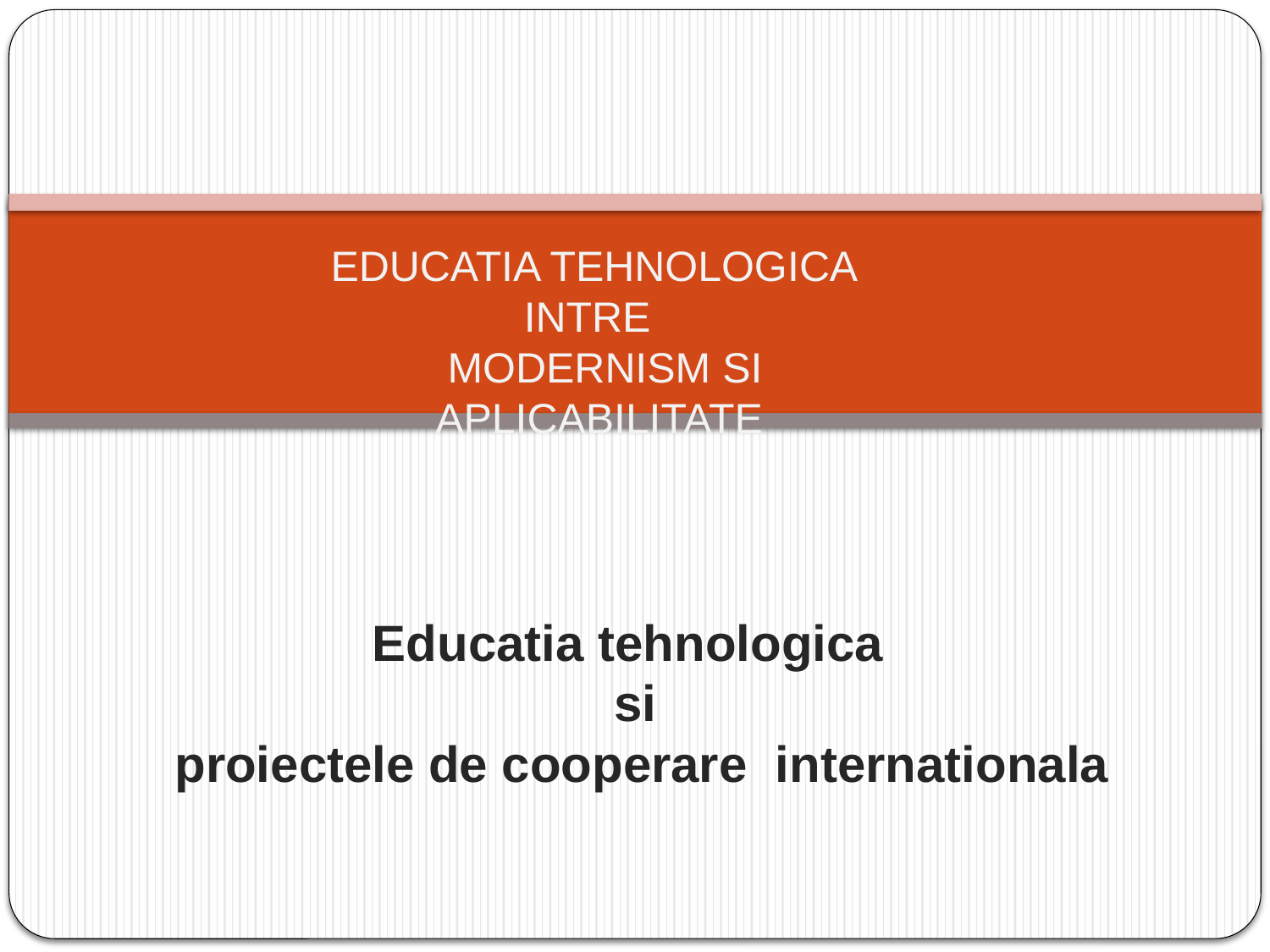

EDUCATIA TEHNOLOGICA
INTRE
 MODERNISM SI APLICABILITATE
# Educatia tehnologica si proiectele de cooperare  internationala